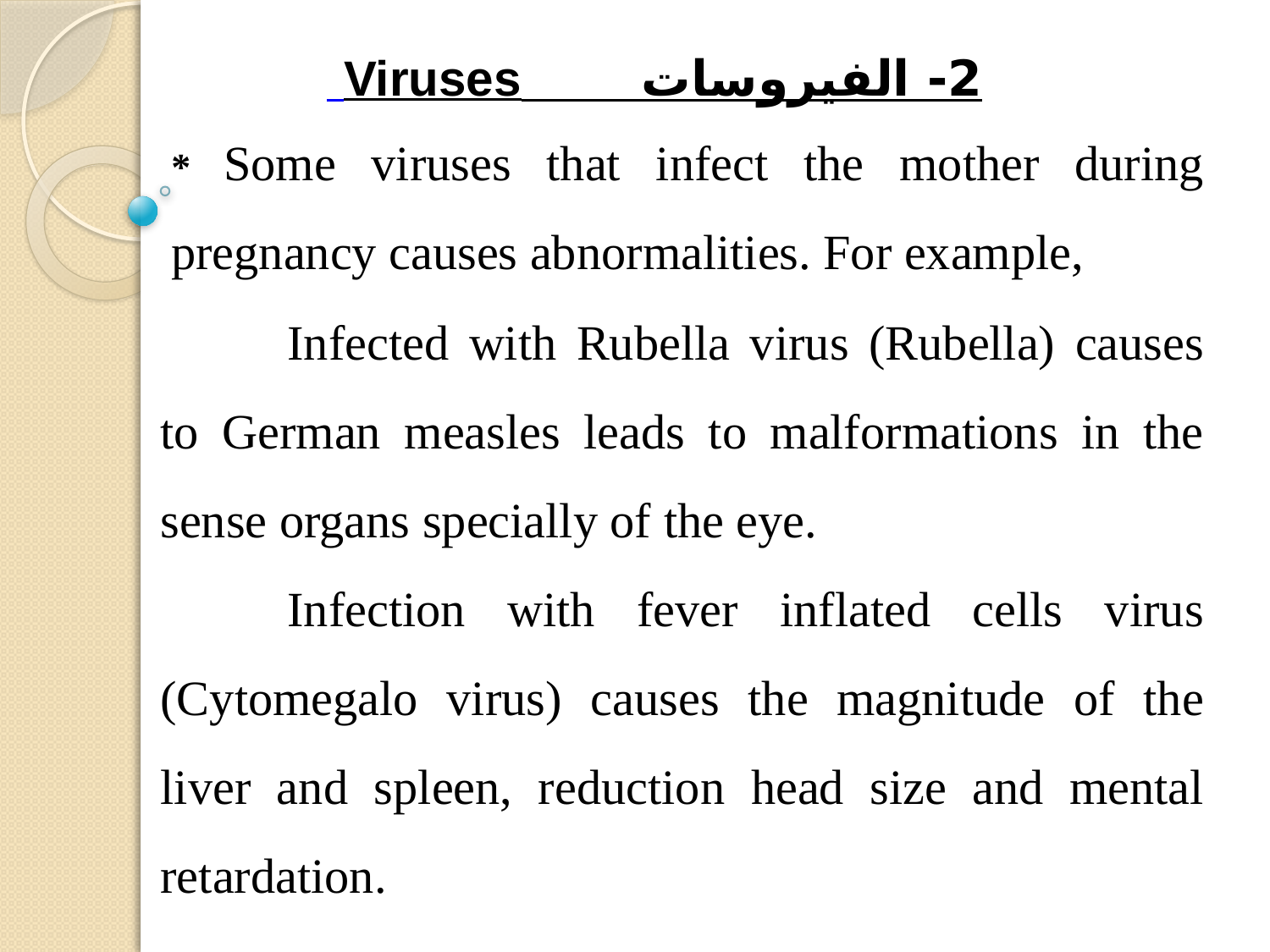

2- الفيروسات       Viruses
* Some viruses that infect the mother during pregnancy causes abnormalities. For example,
	Infected with Rubella virus (Rubella) causes to German measles leads to malformations in the sense organs specially of the eye.
	Infection with fever inflated cells virus (Cytomegalo virus) causes the magnitude of the liver and spleen, reduction head size and mental retardation.